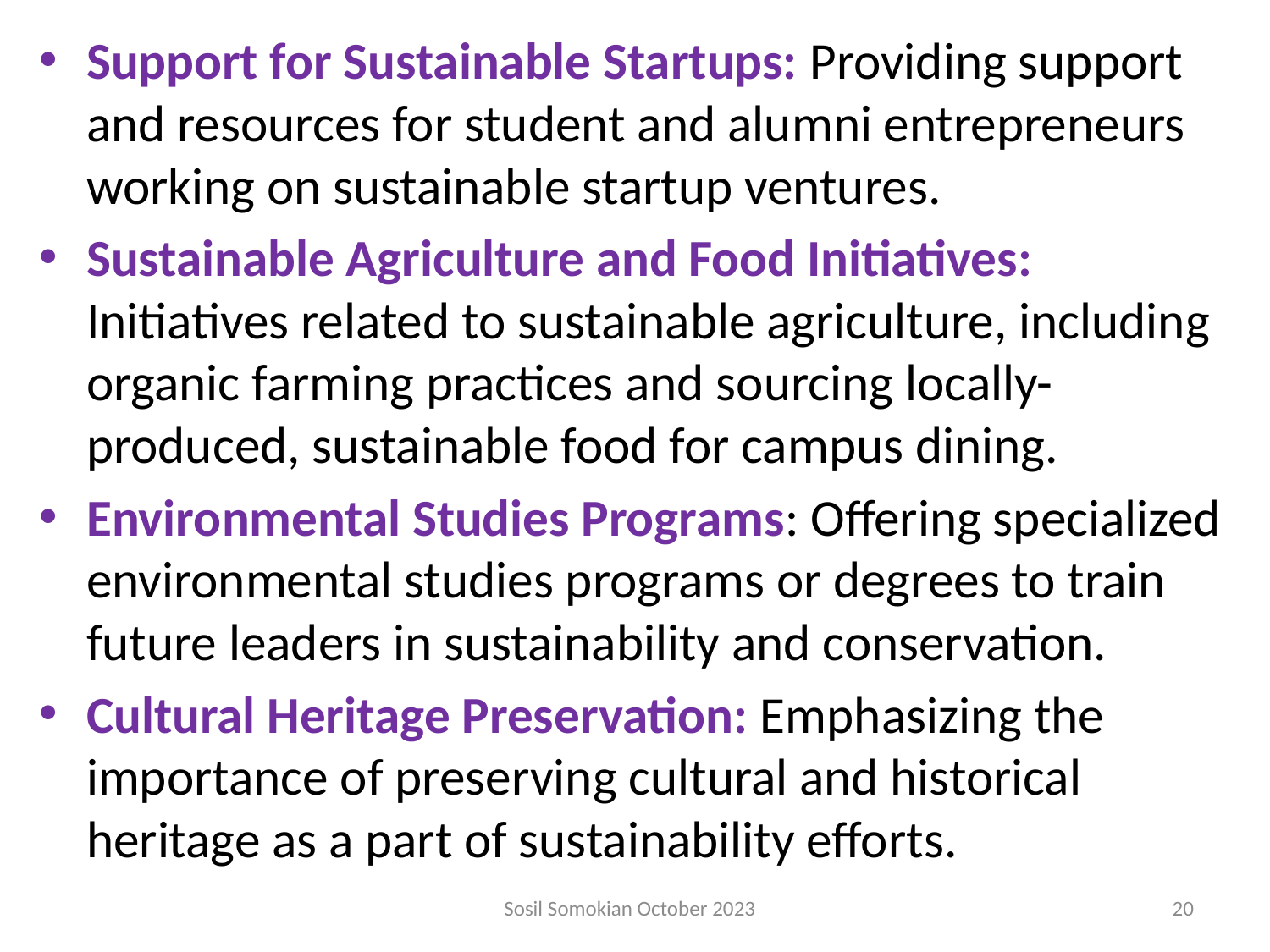

Support for Sustainable Startups: Providing support and resources for student and alumni entrepreneurs working on sustainable startup ventures.
Sustainable Agriculture and Food Initiatives: Initiatives related to sustainable agriculture, including organic farming practices and sourcing locally-produced, sustainable food for campus dining.
Environmental Studies Programs: Offering specialized environmental studies programs or degrees to train future leaders in sustainability and conservation.
Cultural Heritage Preservation: Emphasizing the importance of preserving cultural and historical heritage as a part of sustainability efforts.

Sosil Somokian October 2023
20